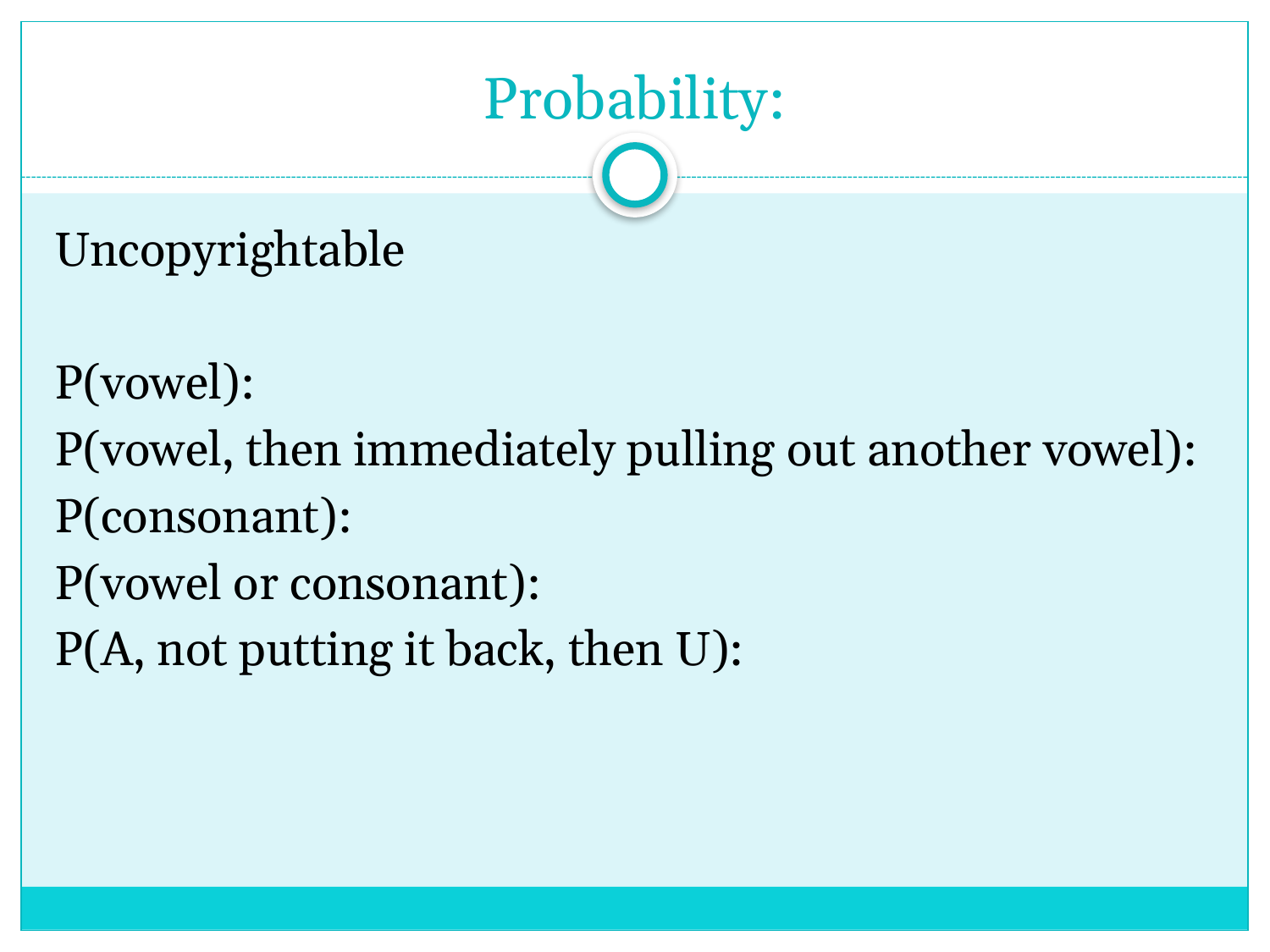

# Probability:
Uncopyrightable

P(vowel):
P(vowel, then immediately pulling out another vowel):
P(consonant):
P(vowel or consonant):
P(A, not putting it back, then U):